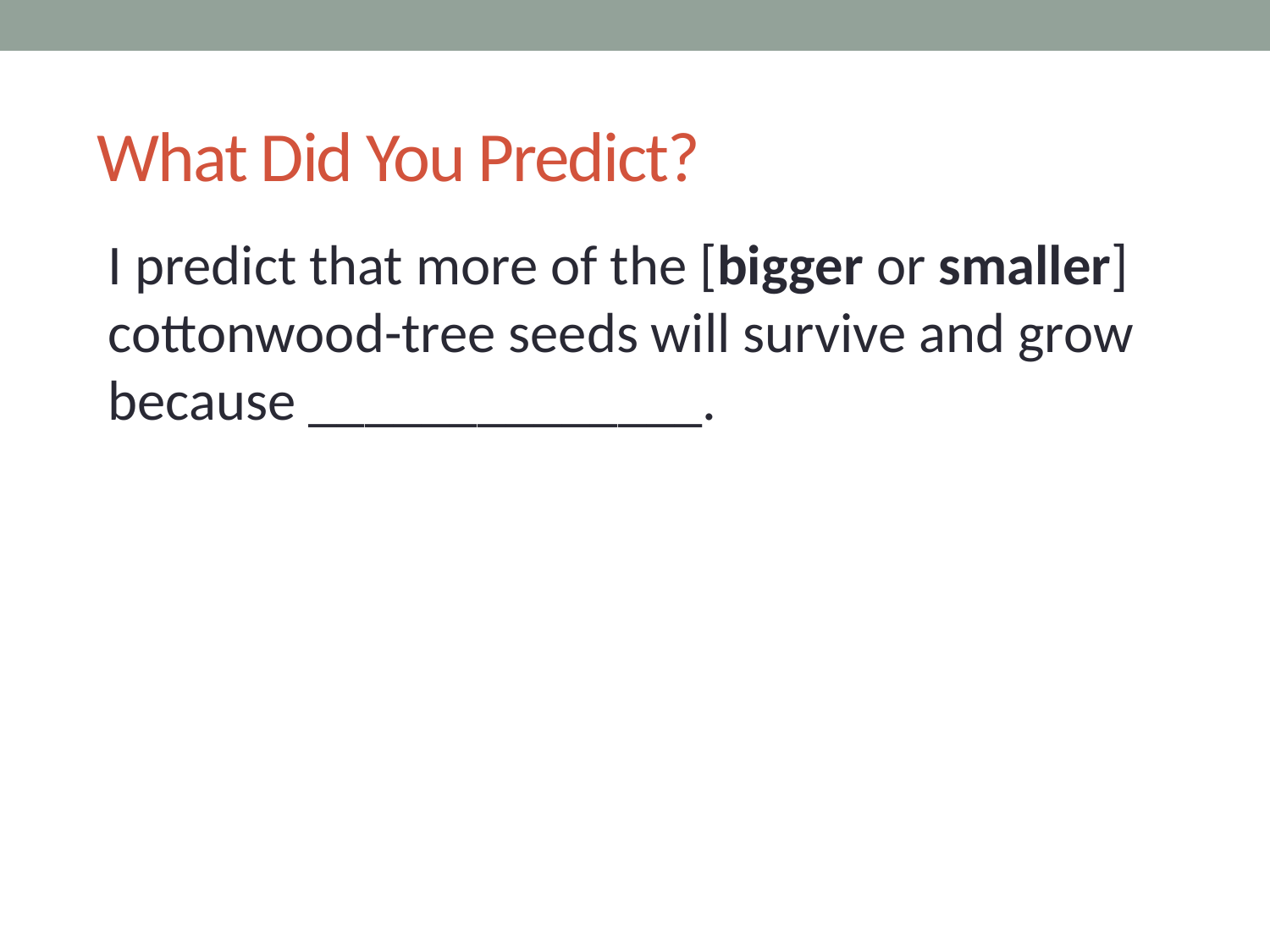

# What Did You Predict?
I predict that more of the [bigger or smaller] cottonwood-tree seeds will survive and grow because ______________.